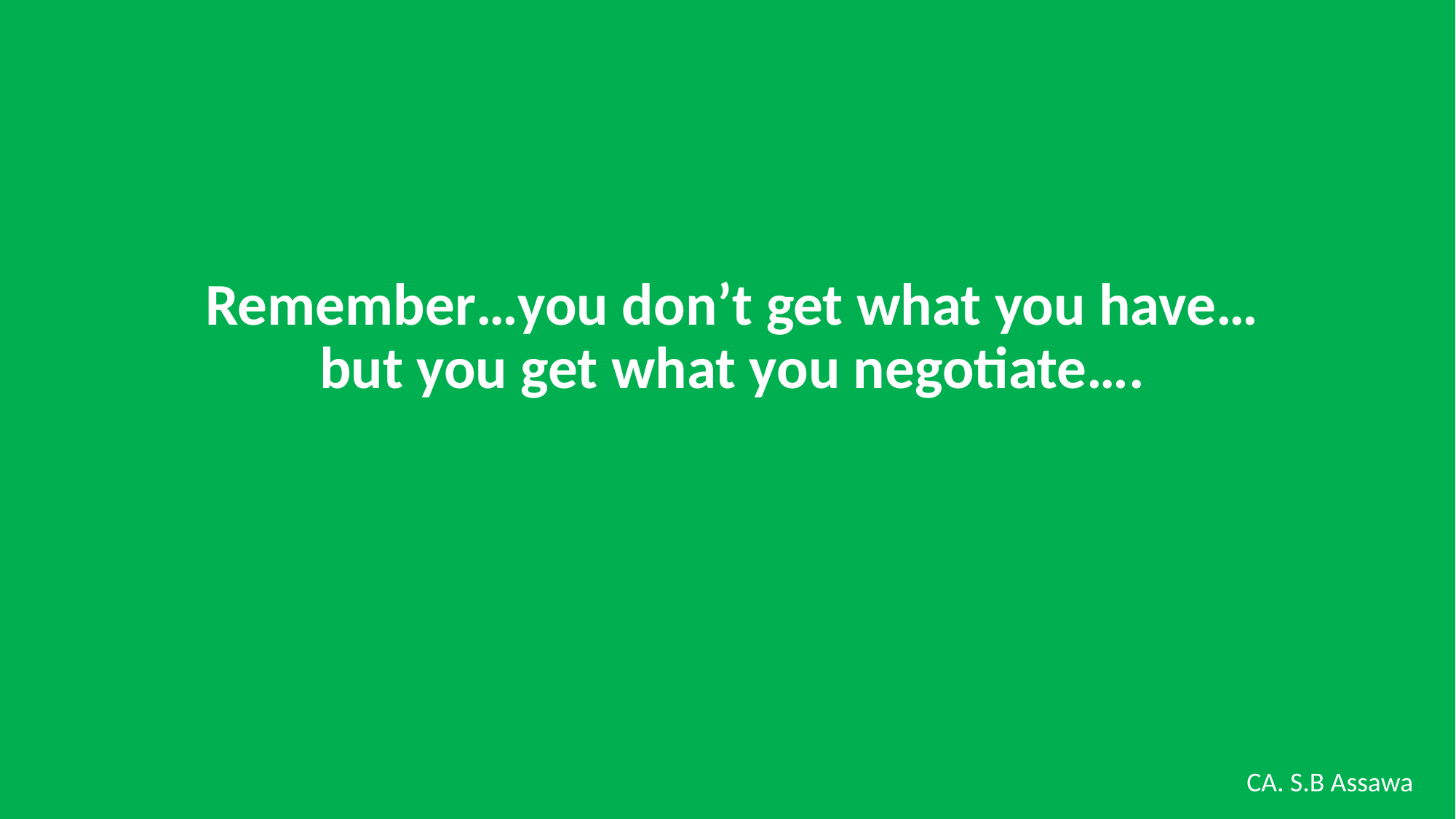

# Remember…you don’t get what you have…but you get what you negotiate….
CA. S.B Assawa